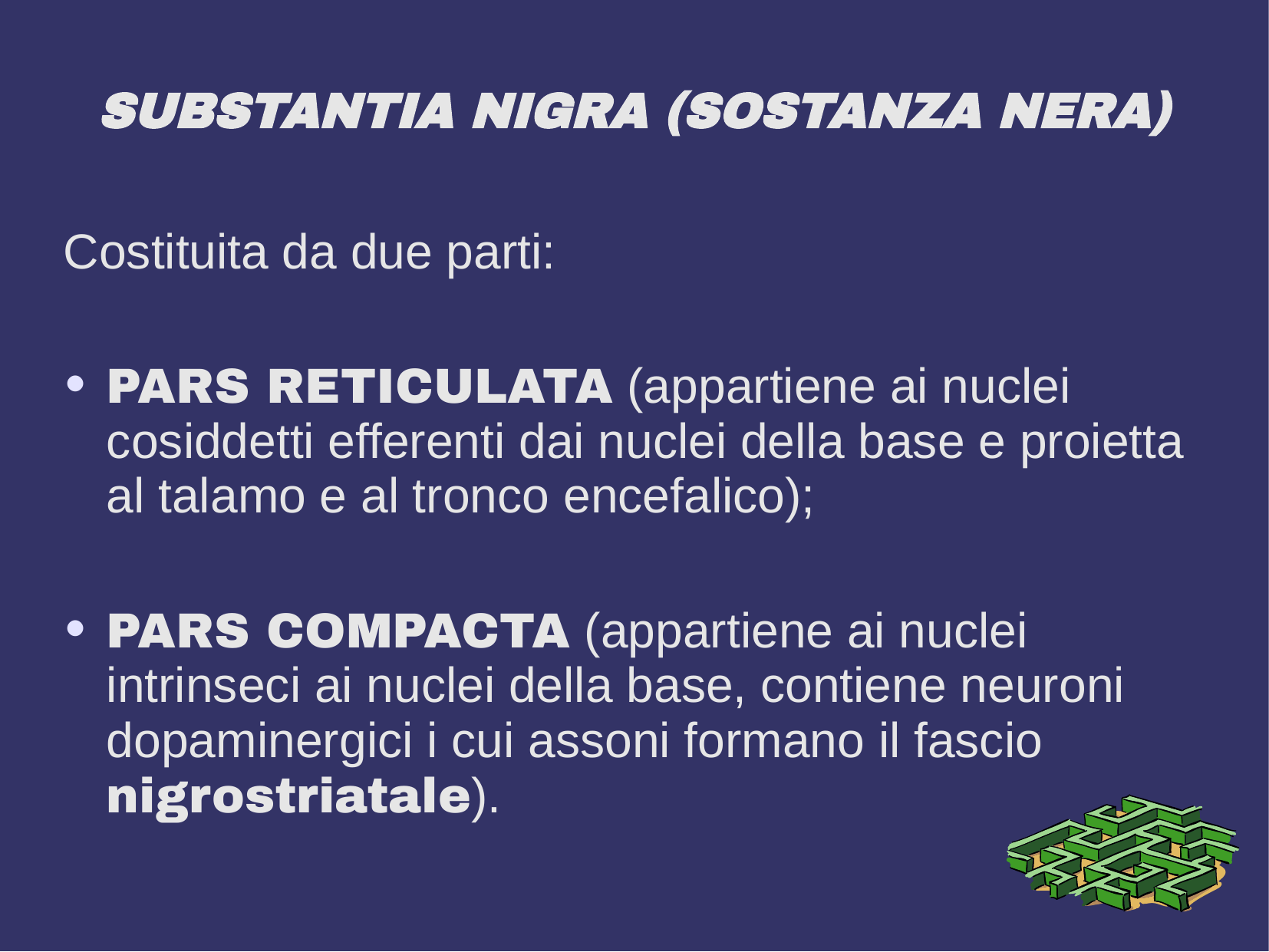

SUBSTANTIA NIGRA (SOSTANZA NERA)
Costituita da due parti:

PARS RETICULATA (appartiene ai nuclei cosiddetti efferenti dai nuclei della base e proietta al talamo e al tronco encefalico);

PARS COMPACTA (appartiene ai nuclei intrinseci ai nuclei della base, contiene neuroni dopaminergici i cui assoni formano il fascio nigrostriatale).